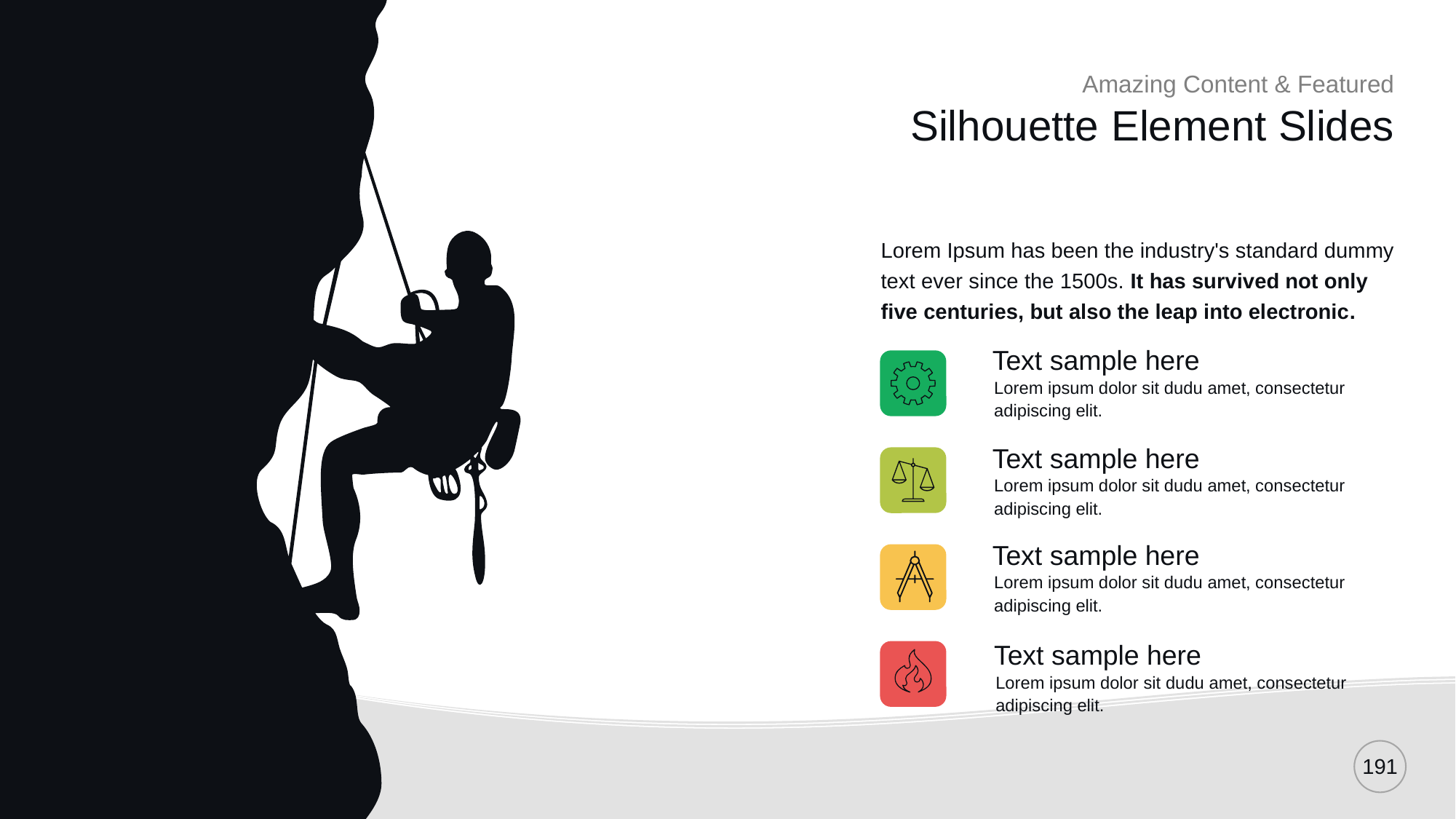

Amazing Content & Featured
# Silhouette Element Slides
Lorem Ipsum has been the industry's standard dummy text ever since the 1500s. It has survived not only five centuries, but also the leap into electronic.
Text sample here
Lorem ipsum dolor sit dudu amet, consectetur adipiscing elit.

Text sample here
Lorem ipsum dolor sit dudu amet, consectetur adipiscing elit.

Text sample here
Lorem ipsum dolor sit dudu amet, consectetur adipiscing elit.

Text sample here
Lorem ipsum dolor sit dudu amet, consectetur adipiscing elit.